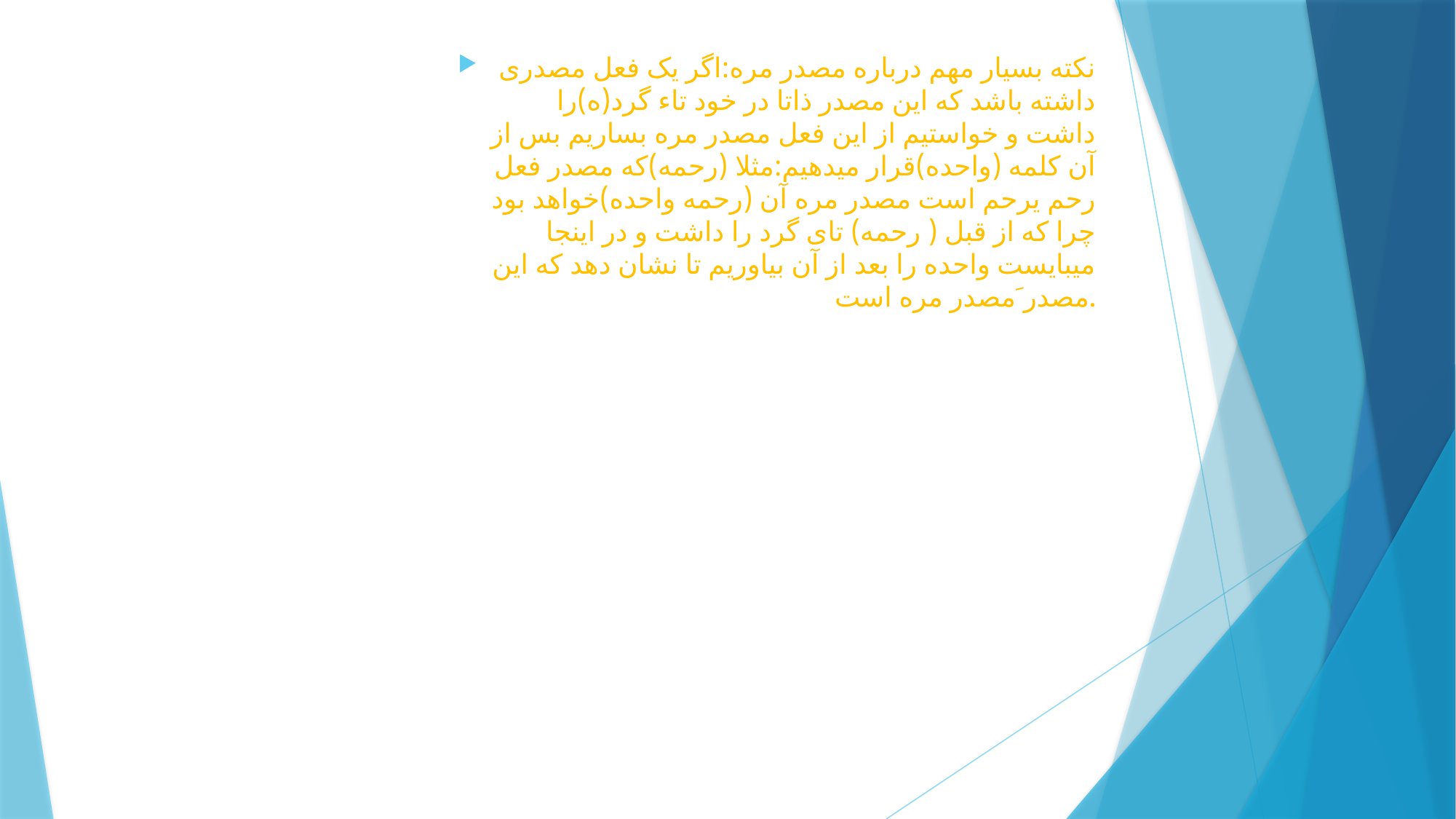

نکته بسیار مهم درباره مصدر مره:اگر یک فعل مصدری داشته باشد که این مصدر ذاتا در خود تاء گرد(ه)را داشت و خواستیم از این فعل مصدر مره بساریم بس از آن کلمه (واحده)قرار میدهیم:مثلا (رحمه)که مصدر فعل رحم یرحم است مصدر مره آن (رحمه واحده)خواهد بود چرا که از قبل ( رحمه) تای گرد را داشت و در اینجا میبایست واحده را بعد از آن بیاوریم تا نشان دهد که این مصدر َمصدر مره است.
#